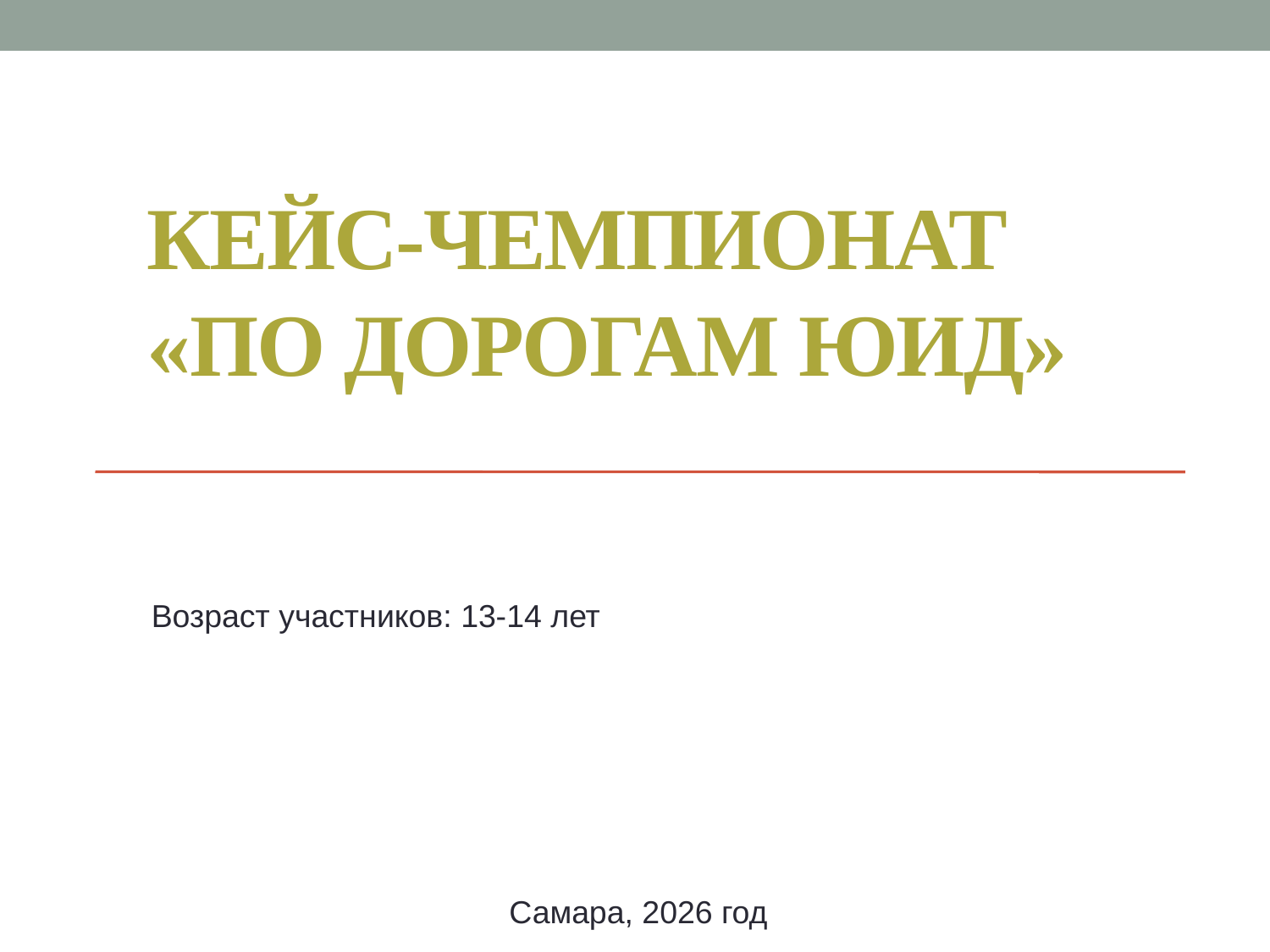

# Кейс-Чемпионат «ПО ДОРОГАМ ЮИД»
Возраст участников: 13-14 лет
Самара, 2026 год